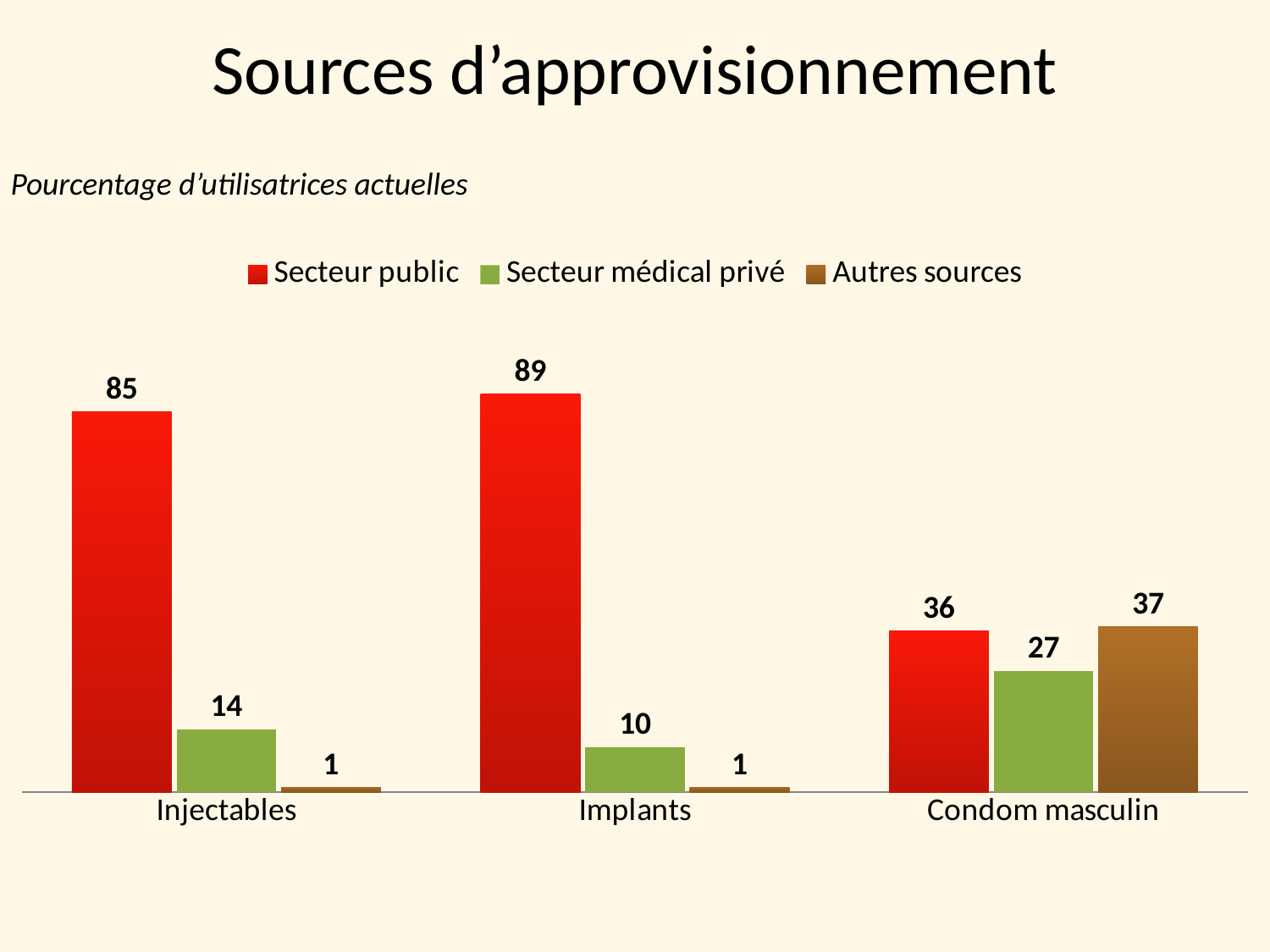

Sources d’approvisionnement
Pourcentage d’utilisatrices actuelles

### Chart

| Category | Secteur public | Secteur médical privé | Autres sources |
|---|---|---|---|
| Injectables | 85.0 | 14.0 | 1.0 |
| Implants | 89.0 | 10.0 | 1.0 |
| Condom masculin | 36.0 | 27.0 | 37.0 |